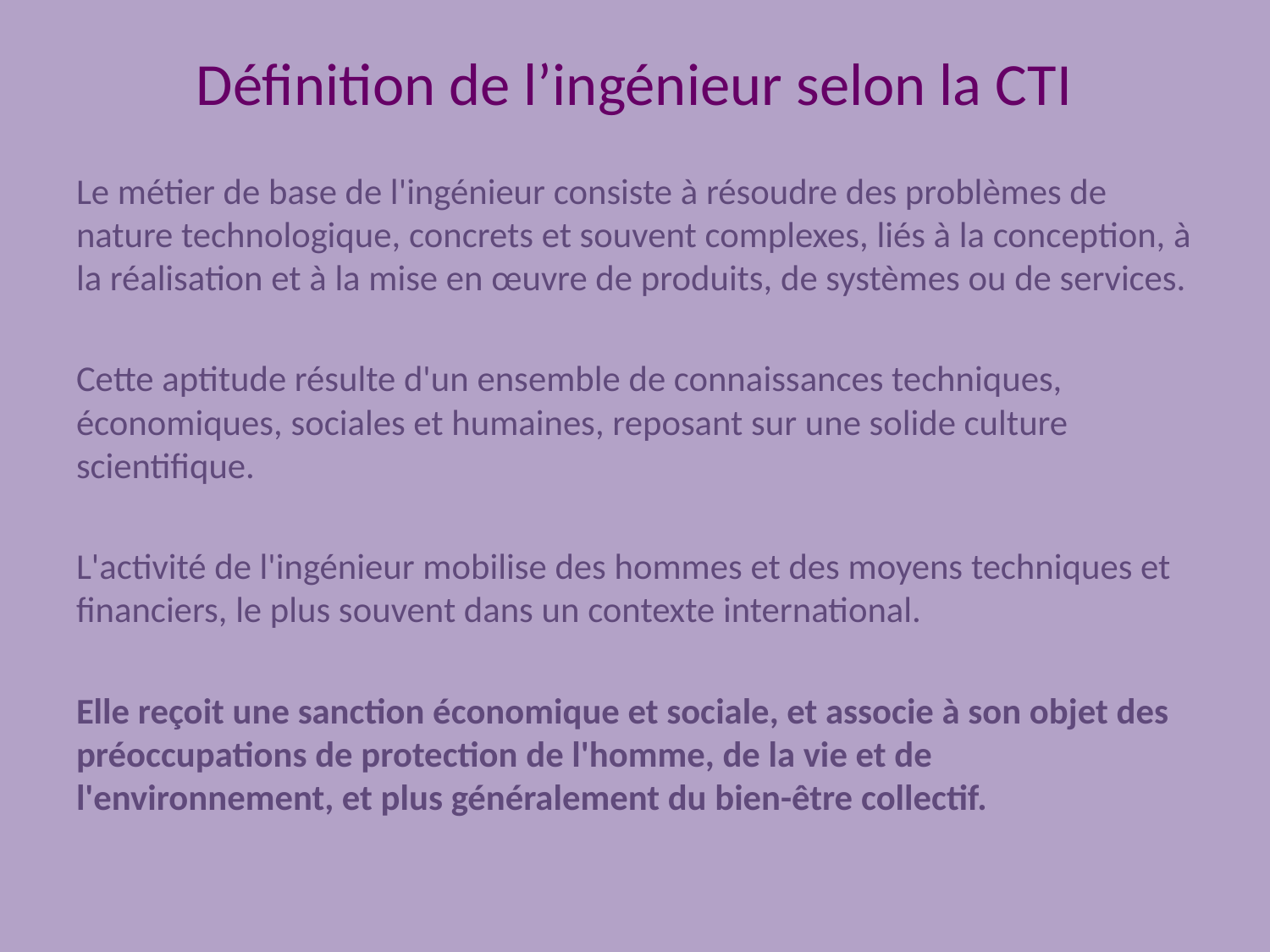

# Définition de l’ingénieur selon la CTI
Le métier de base de l'ingénieur consiste à résoudre des problèmes de nature technologique, concrets et souvent complexes, liés à la conception, à la réalisation et à la mise en œuvre de produits, de systèmes ou de services.

Cette aptitude résulte d'un ensemble de connaissances techniques, économiques, sociales et humaines, reposant sur une solide culture scientifique.

L'activité de l'ingénieur mobilise des hommes et des moyens techniques et financiers, le plus souvent dans un contexte international.

Elle reçoit une sanction économique et sociale, et associe à son objet des préoccupations de protection de l'homme, de la vie et de l'environnement, et plus généralement du bien-être collectif.